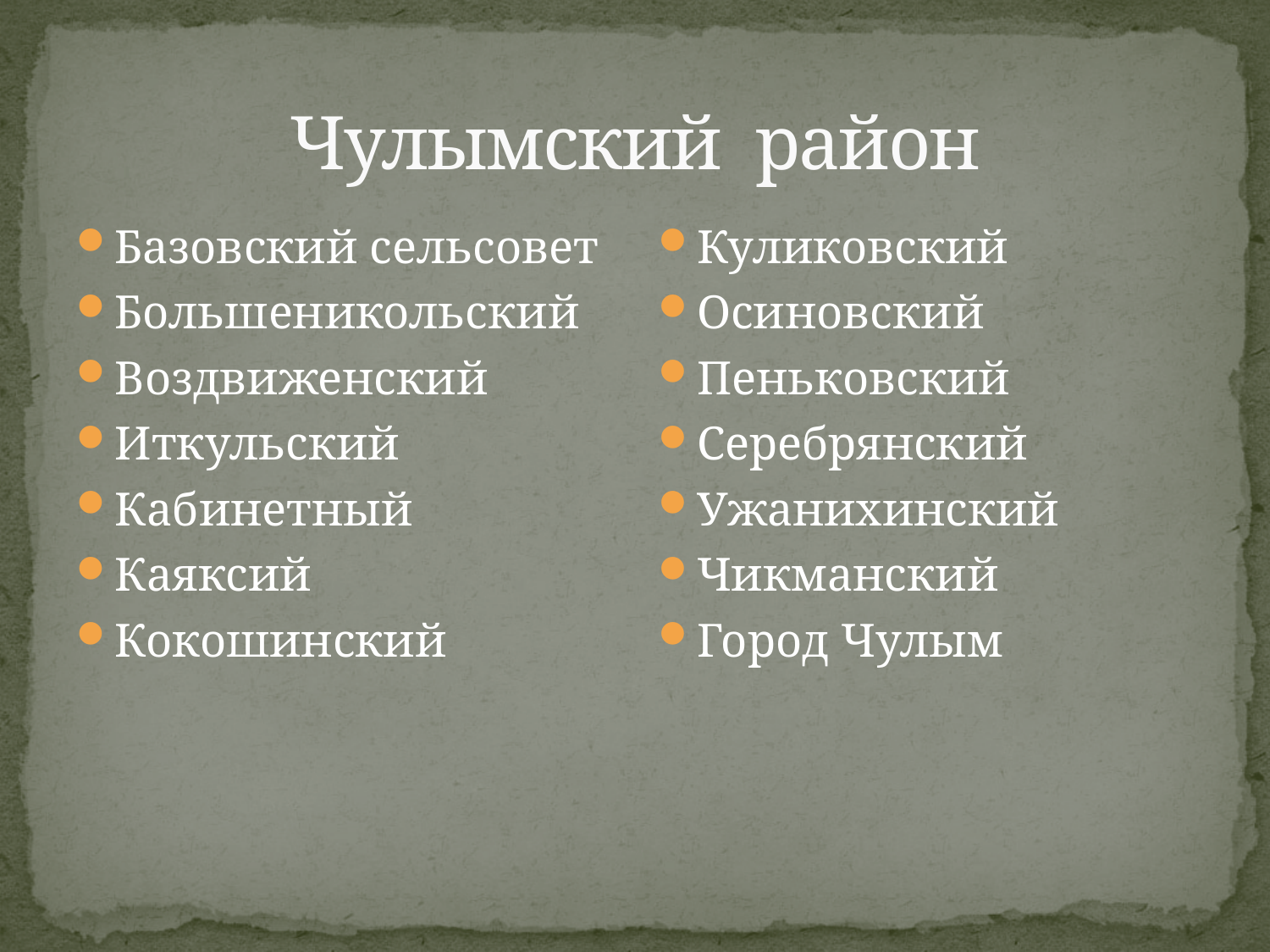

# Чулымский  район
Базовский сельсовет
Большеникольский
Воздвиженский
Иткульский
Кабинетный
Каяксий
Кокошинский

Куликовский
Осиновский
Пеньковский
Серебрянский
Ужанихинский
Чикманский
Город Чулым